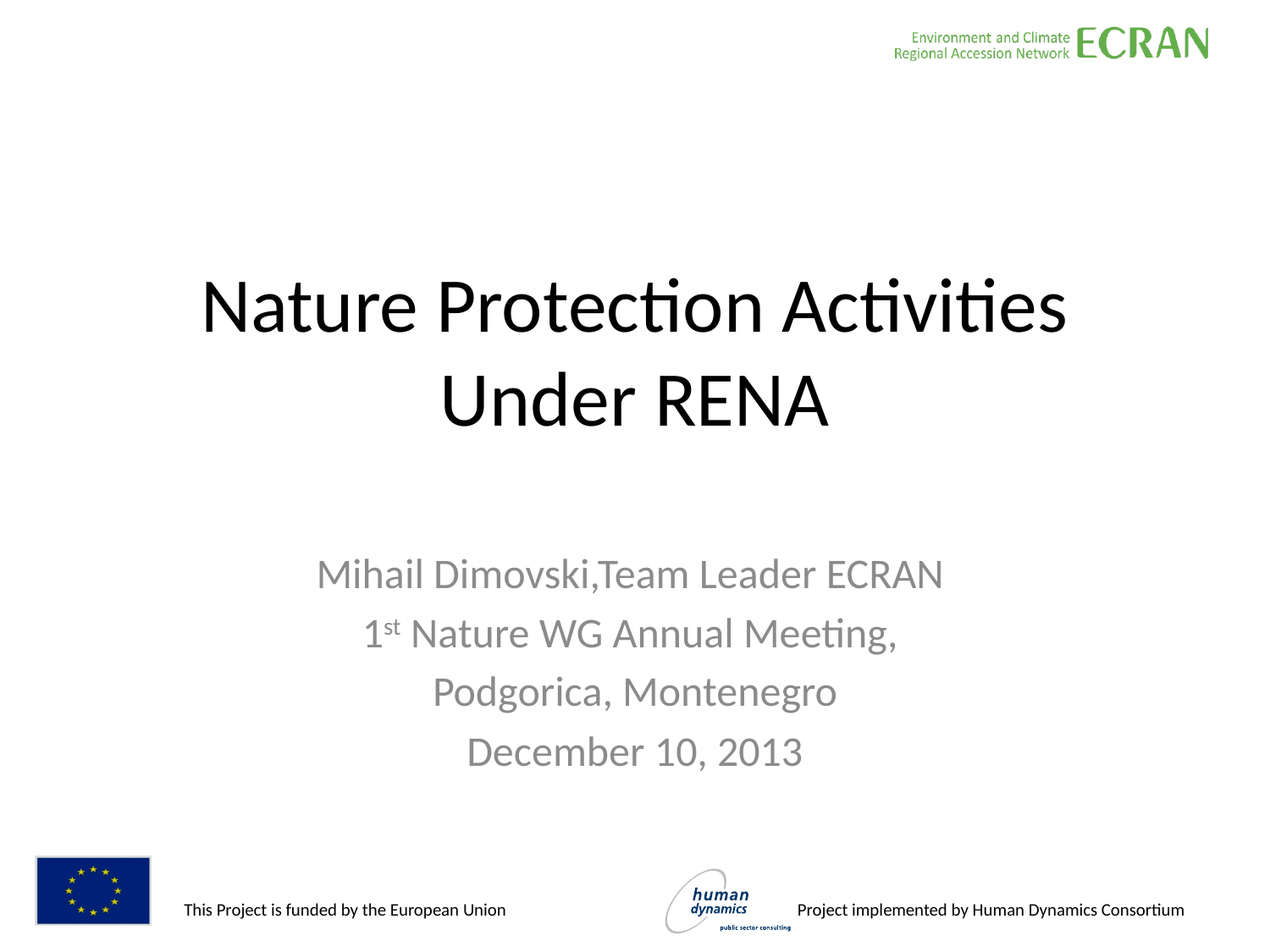

# Nature Protection Activities Under RENA
Mihail Dimovski,Team Leader ECRAN
1st Nature WG Annual Meeting,
Podgorica, Montenegro
December 10, 2013